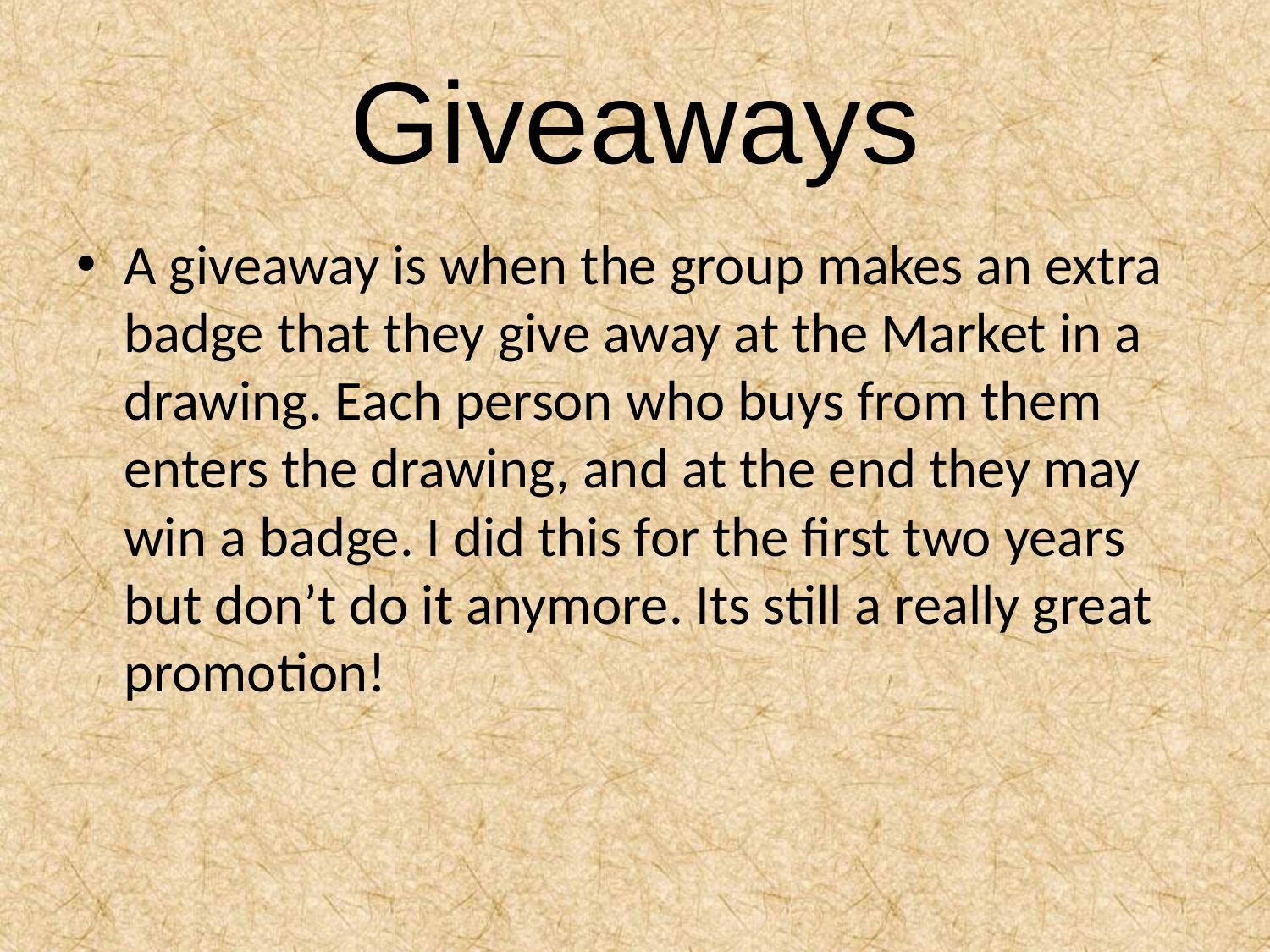

# Giveaways
A giveaway is when the group makes an extra badge that they give away at the Market in a drawing. Each person who buys from them enters the drawing, and at the end they may win a badge. I did this for the first two years but don’t do it anymore. Its still a really great promotion!